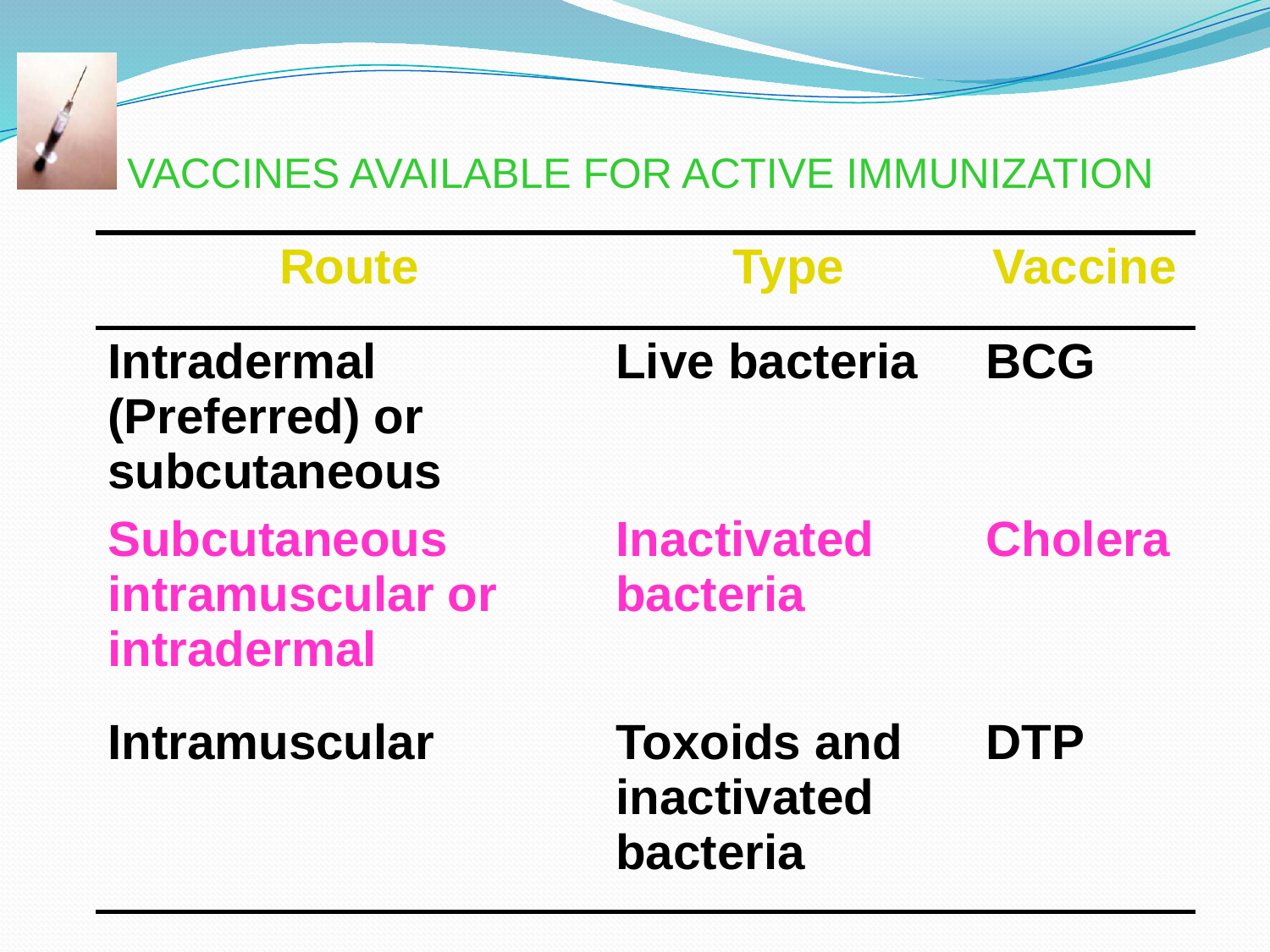

# VACCINES AVAILABLE FOR ACTIVE IMMUNIZATION
| Route | Type | Vaccine |
| --- | --- | --- |
| Intradermal (Preferred) or subcutaneous | Live bacteria | BCG |
| Subcutaneous intramuscular or intradermal | Inactivated bacteria | Cholera |
| Intramuscular | Toxoids and inactivated bacteria | DTP |